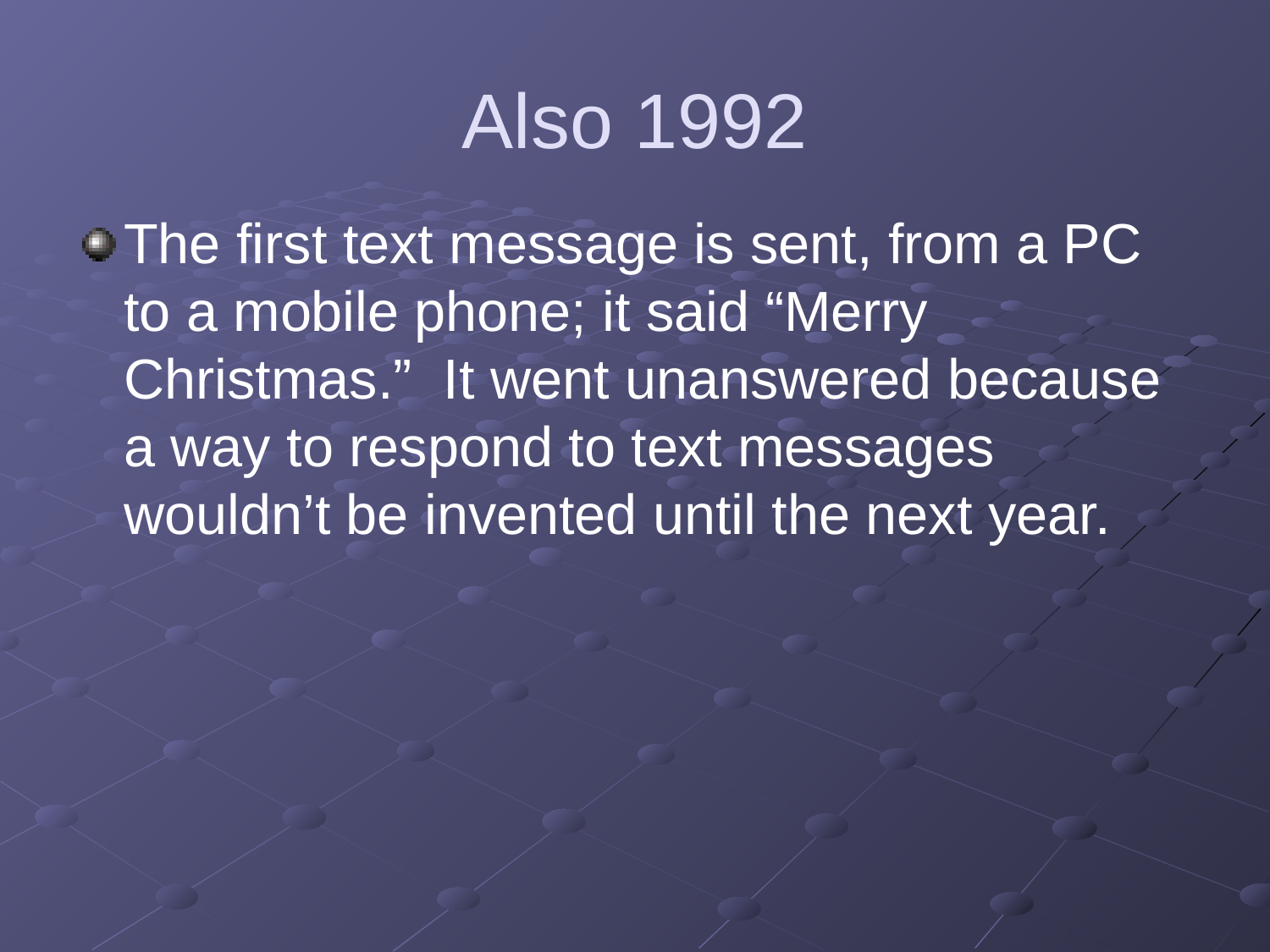

# Also 1992
The first text message is sent, from a PC to a mobile phone; it said “Merry Christmas.”  It went unanswered because a way to respond to text messages wouldn’t be invented until the next year.